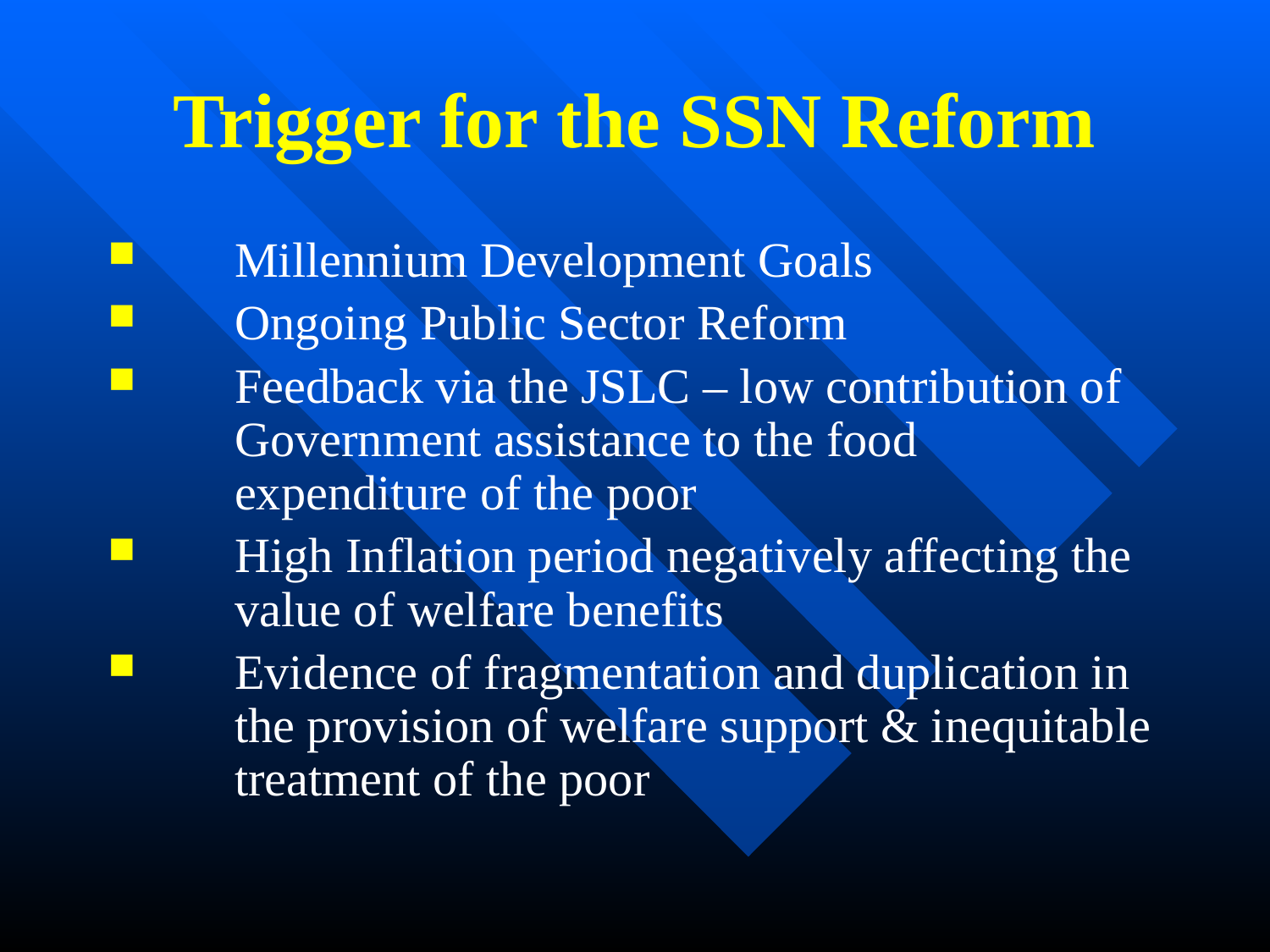

# Trigger for the SSN Reform
Millennium Development Goals
Ongoing Public Sector Reform
Feedback via the JSLC – low contribution of Government assistance to the food expenditure of the poor
High Inflation period negatively affecting the value of welfare benefits
Evidence of fragmentation and duplication in the provision of welfare support & inequitable treatment of the poor